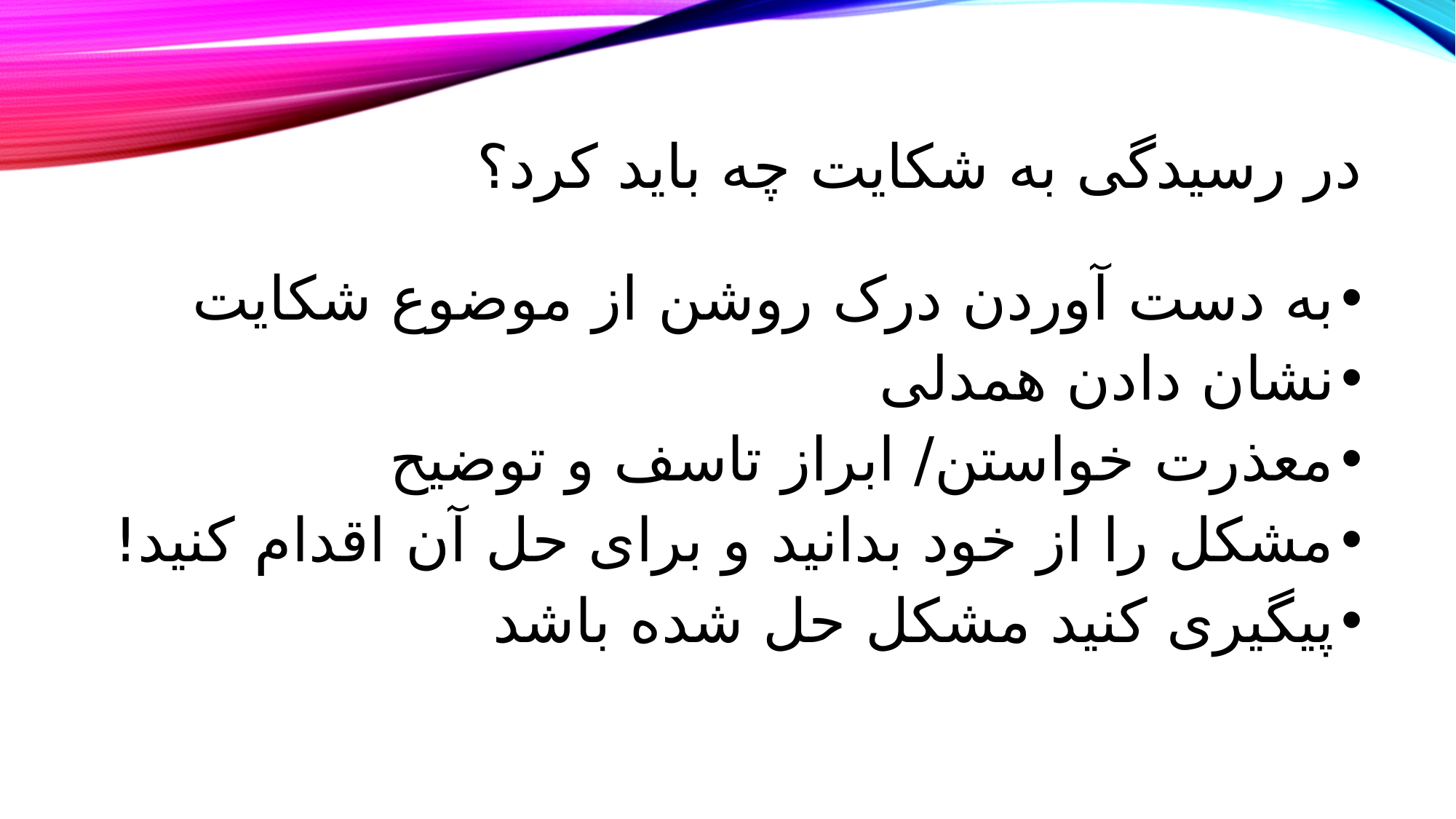

# در رسیدگی به شکایت چه باید کرد؟
به دست آوردن درک روشن از موضوع شکایت
نشان دادن همدلی
معذرت خواستن/ ابراز تاسف و توضیح
مشکل را از خود بدانید و برای حل آن اقدام کنید!
پیگیری کنید مشکل حل شده باشد